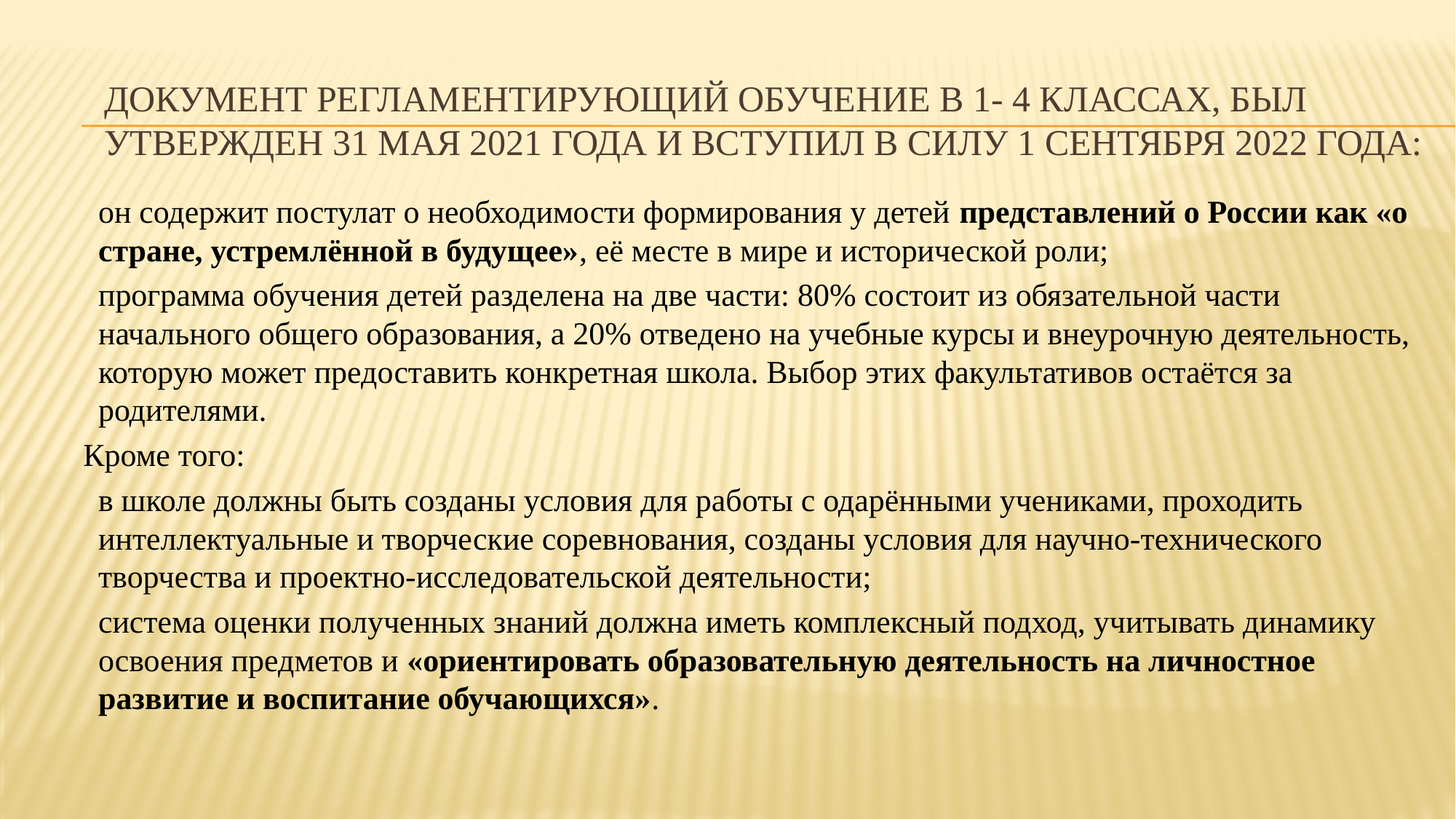

# Документ регламентирующий обучение в 1- 4 классах, был утвержден 31 мая 2021 года и вступил в силу 1 сентября 2022 года:
он содержит постулат о необходимости формирования у детей представлений о России как «о стране, устремлённой в будущее», её месте в мире и исторической роли;
программа обучения детей разделена на две части: 80% состоит из обязательной части начального общего образования, а 20% отведено на учебные курсы и внеурочную деятельность, которую может предоставить конкретная школа. Выбор этих факультативов остаётся за родителями.
   Кроме того:
в школе должны быть созданы условия для работы с одарёнными учениками, проходить интеллектуальные и творческие соревнования, созданы условия для научно-технического творчества и проектно-исследовательской деятельности;
система оценки полученных знаний должна иметь комплексный подход, учитывать динамику освоения предметов и «ориентировать образовательную деятельность на личностное развитие и воспитание обучающихся».